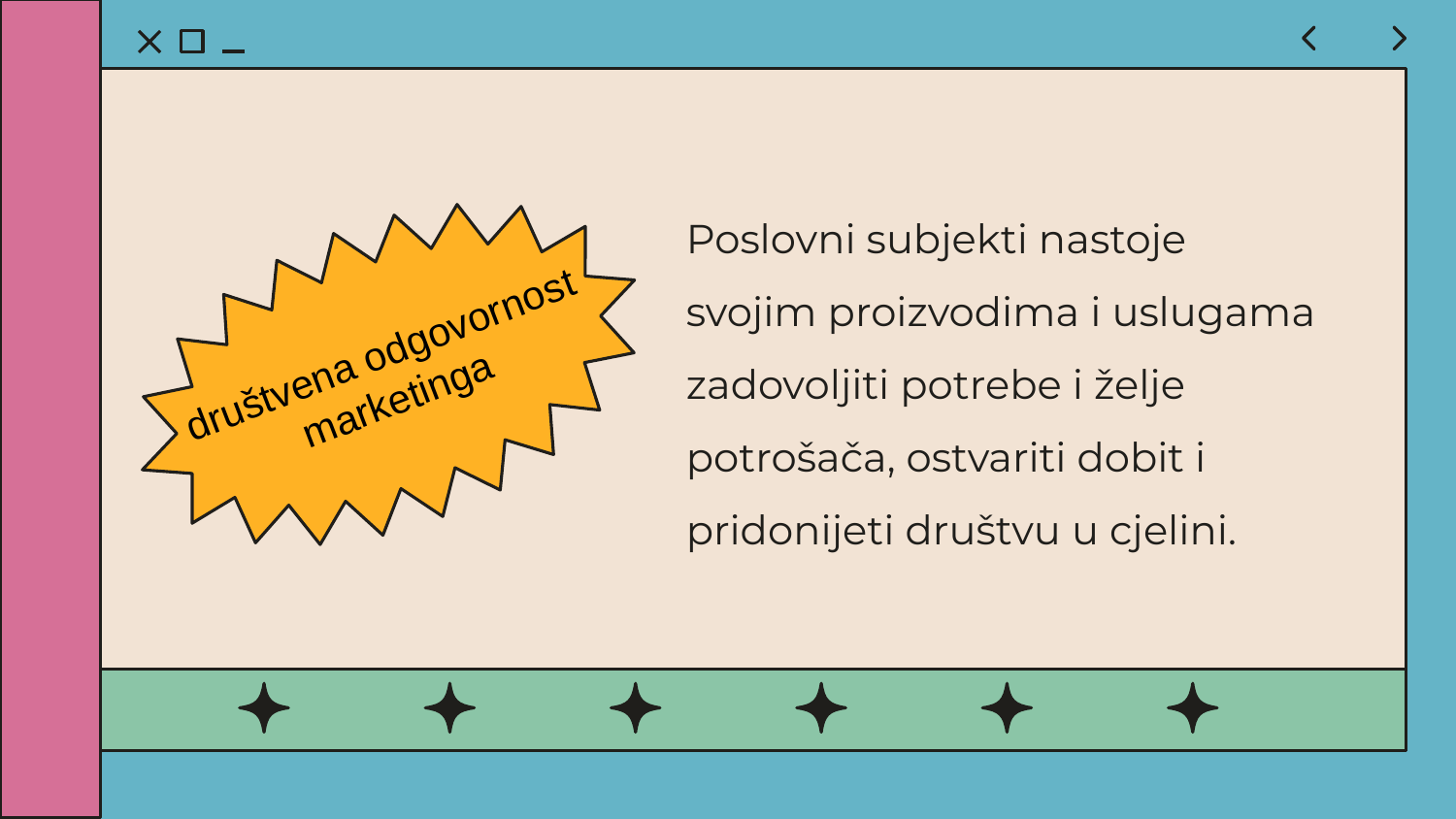

društvena odgovornost marketinga
Poslovni subjekti nastoje svojim proizvodima i uslugama zadovoljiti potrebe i želje potrošača, ostvariti dobit i pridonijeti društvu u cjelini.